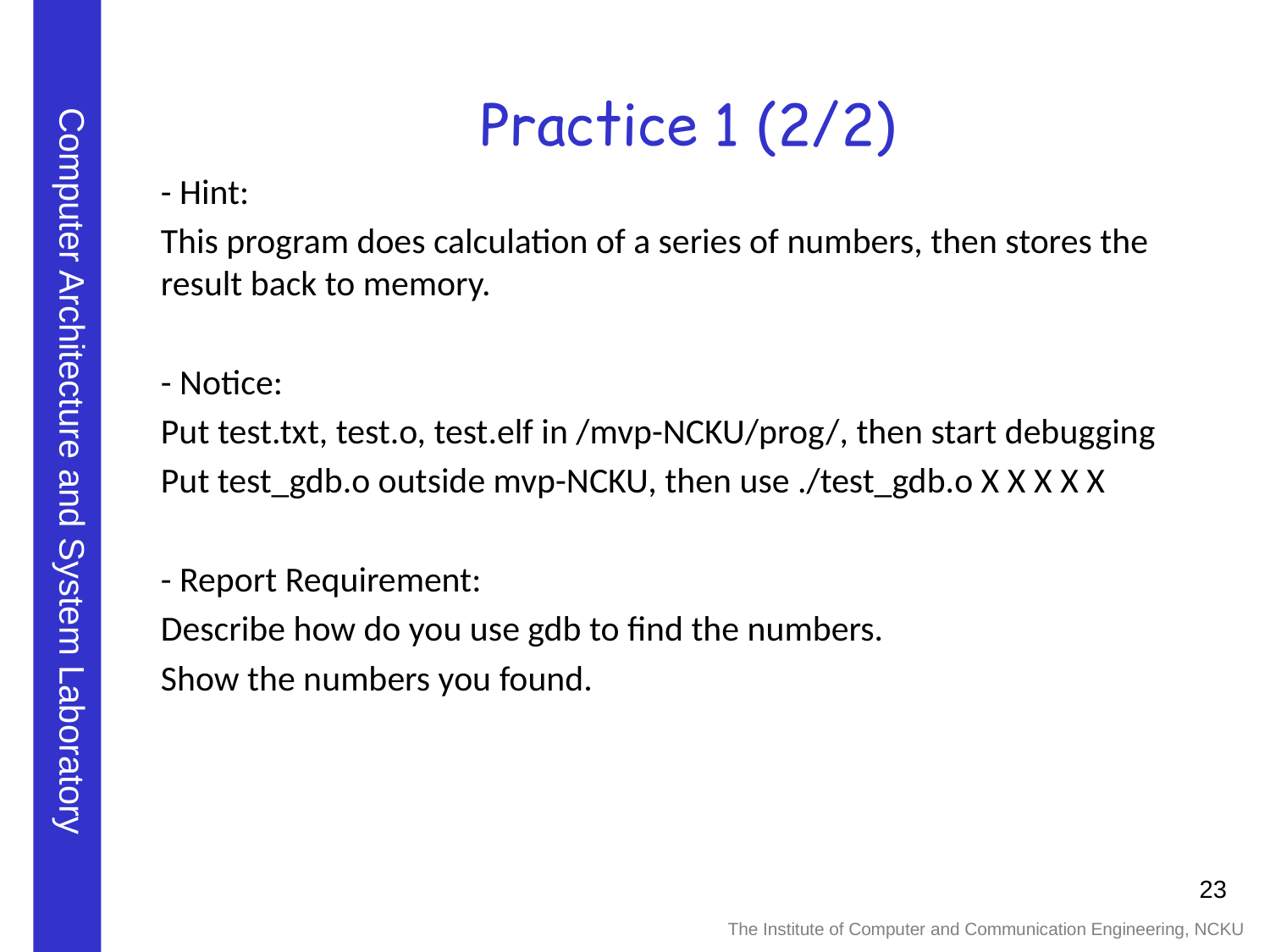

Practice 1 (2/2)
- Hint:
This program does calculation of a series of numbers, then stores the result back to memory.

- Notice:
Put test.txt, test.o, test.elf in /mvp-NCKU/prog/, then start debugging
Put test_gdb.o outside mvp-NCKU, then use ./test_gdb.o X X X X X

- Report Requirement:
Describe how do you use gdb to find the numbers.
Show the numbers you found.

23